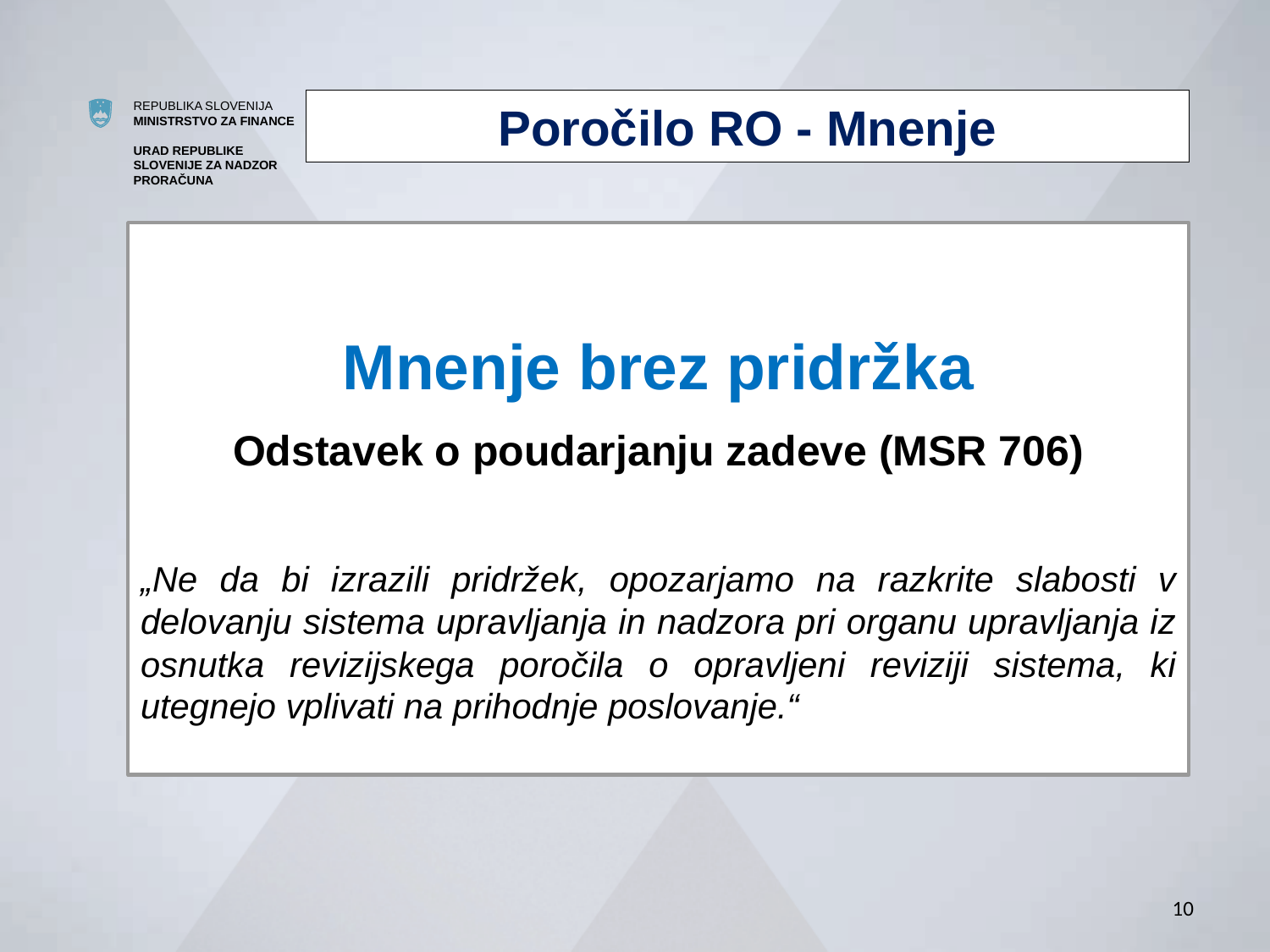

Poročilo RO - Mnenje

Mnenje brez pridržka
Odstavek o poudarjanju zadeve (MSR 706)

„Ne da bi izrazili pridržek, opozarjamo na razkrite slabosti v delovanju sistema upravljanja in nadzora pri organu upravljanja iz osnutka revizijskega poročila o opravljeni reviziji sistema, ki utegnejo vplivati na prihodnje poslovanje.“

10